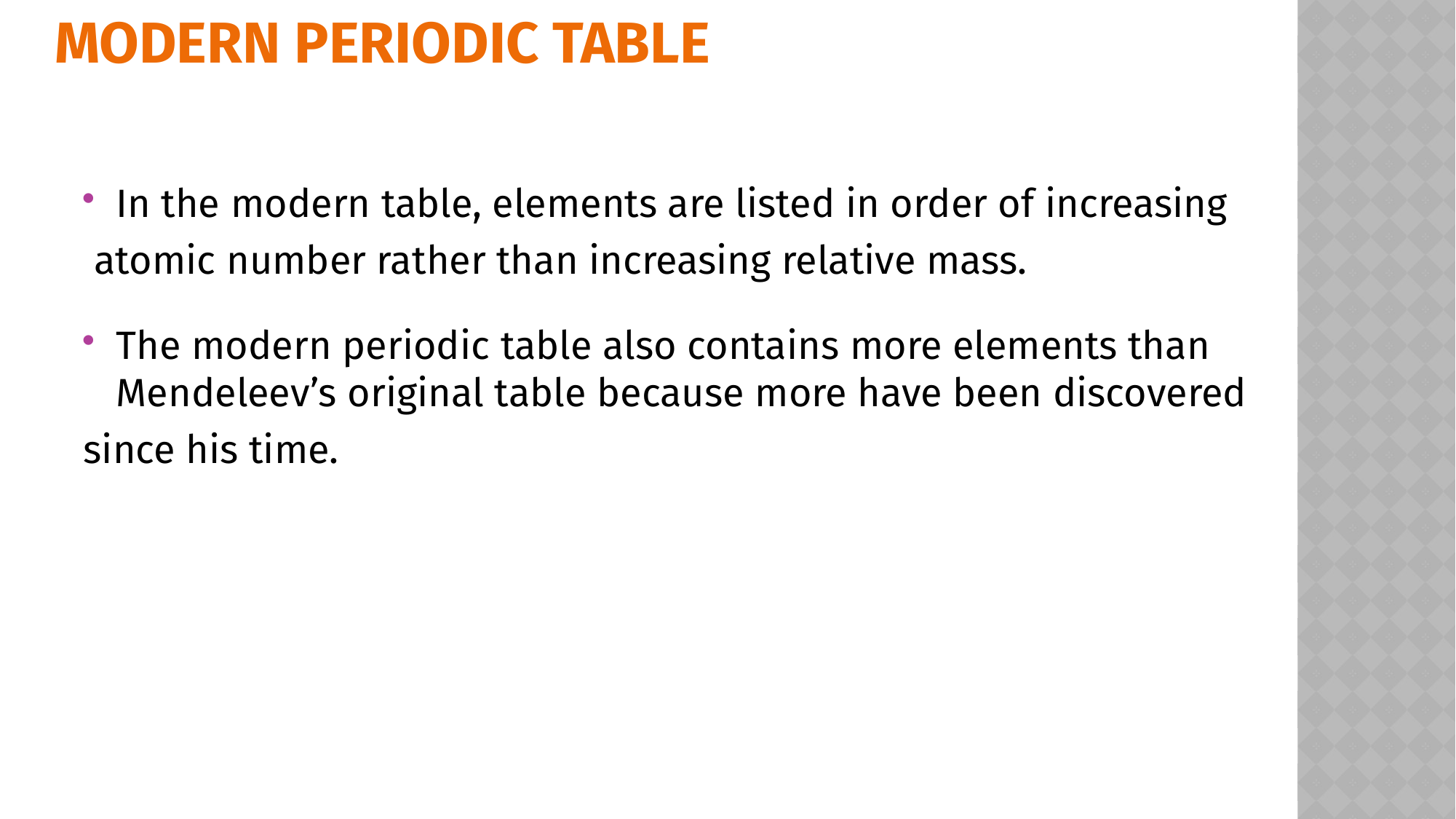

# Modern Periodic Table
In the modern table, elements are listed in order of increasing
 atomic number rather than increasing relative mass.

The modern periodic table also contains more elements than Mendeleev’s original table because more have been discovered
since his time.